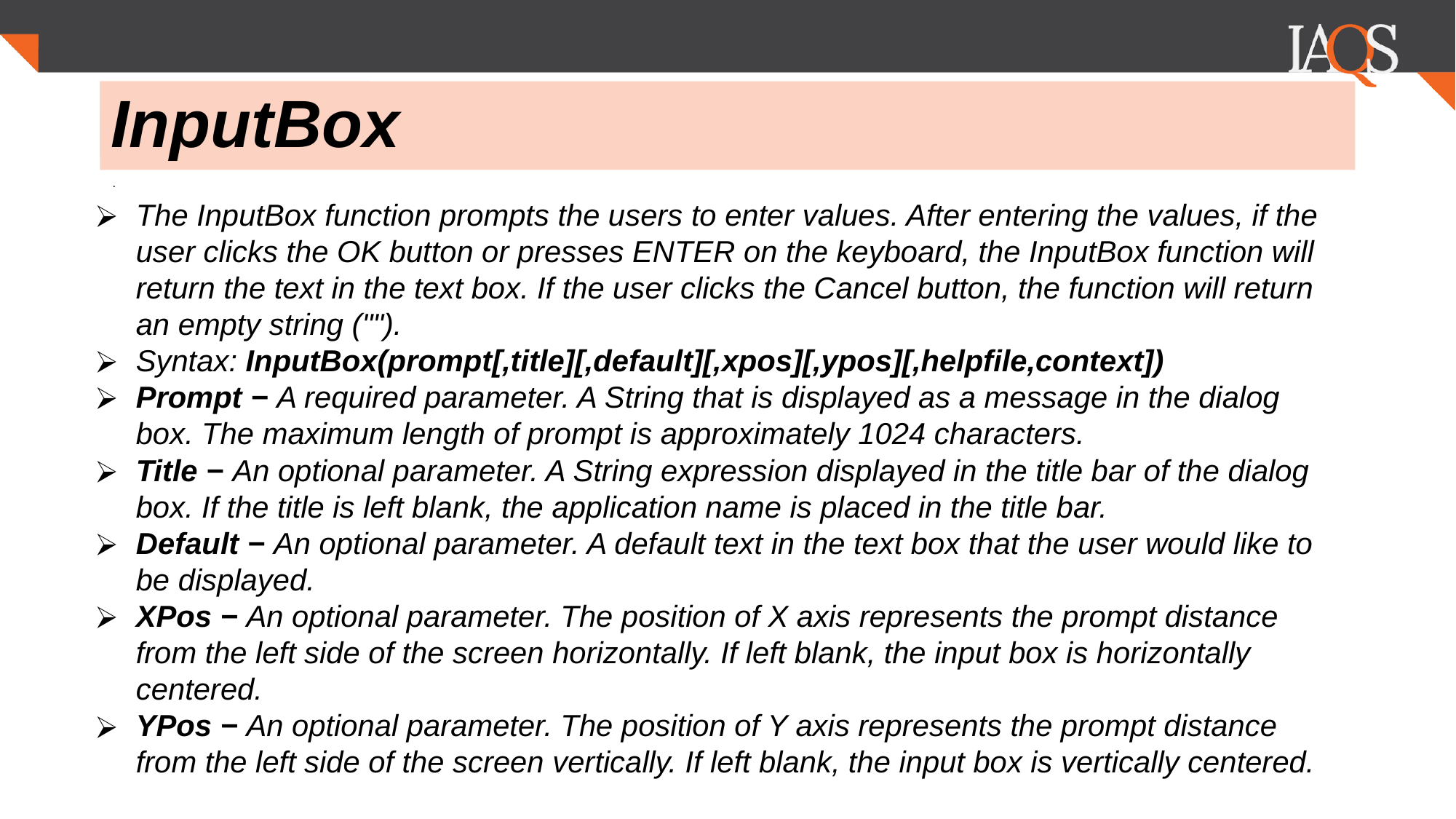

# InputBox

.
The InputBox function prompts the users to enter values. After entering the values, if the user clicks the OK button or presses ENTER on the keyboard, the InputBox function will return the text in the text box. If the user clicks the Cancel button, the function will return an empty string ("").
Syntax: InputBox(prompt[,title][,default][,xpos][,ypos][,helpfile,context])
Prompt − A required parameter. A String that is displayed as a message in the dialog box. The maximum length of prompt is approximately 1024 characters.
Title − An optional parameter. A String expression displayed in the title bar of the dialog box. If the title is left blank, the application name is placed in the title bar.
Default − An optional parameter. A default text in the text box that the user would like to be displayed.
XPos − An optional parameter. The position of X axis represents the prompt distance from the left side of the screen horizontally. If left blank, the input box is horizontally centered.
YPos − An optional parameter. The position of Y axis represents the prompt distance from the left side of the screen vertically. If left blank, the input box is vertically centered.